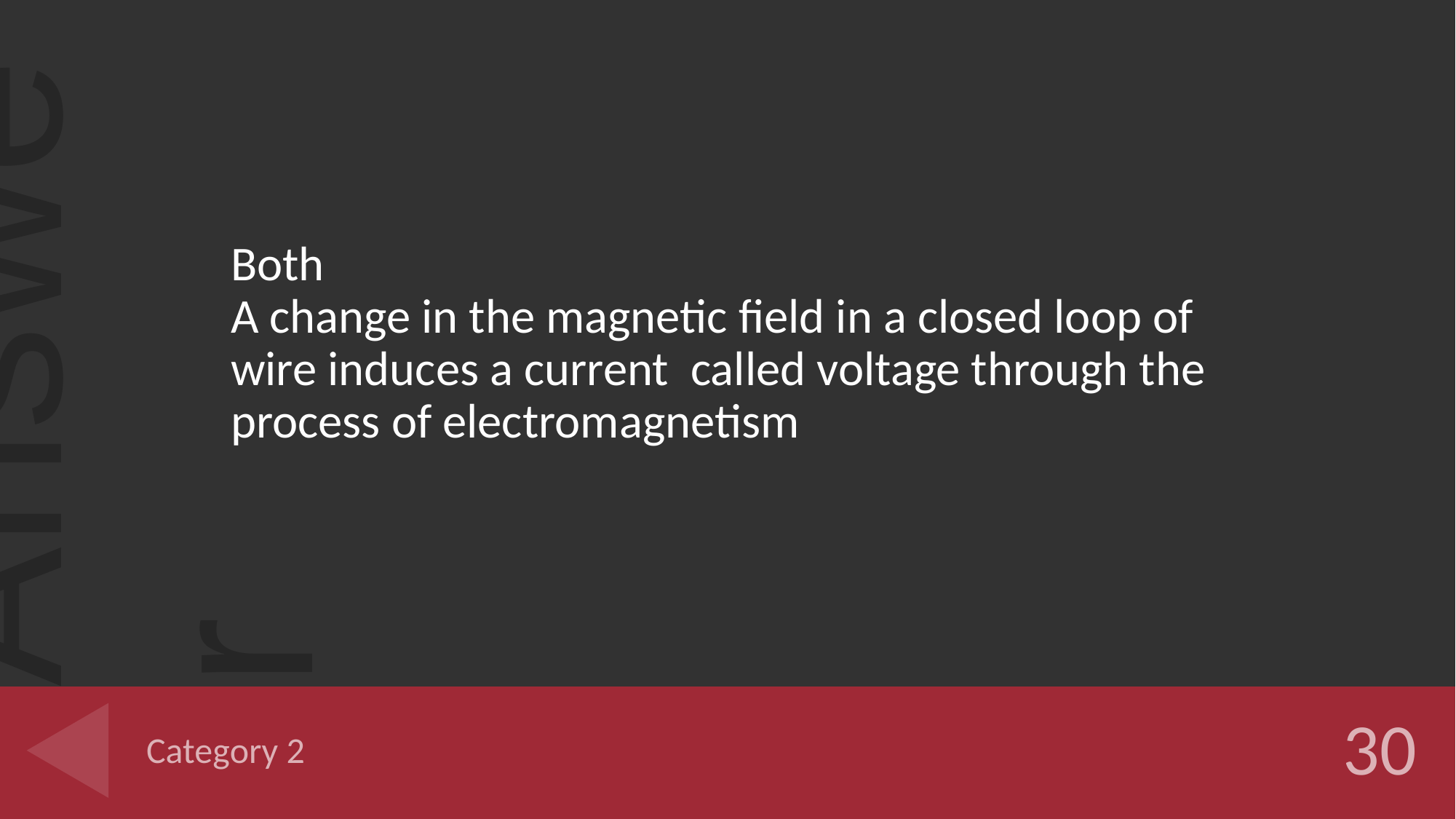

Both
A change in the magnetic field in a closed loop of wire induces a current  called voltage through the process of electromagnetism
# Category 2
30